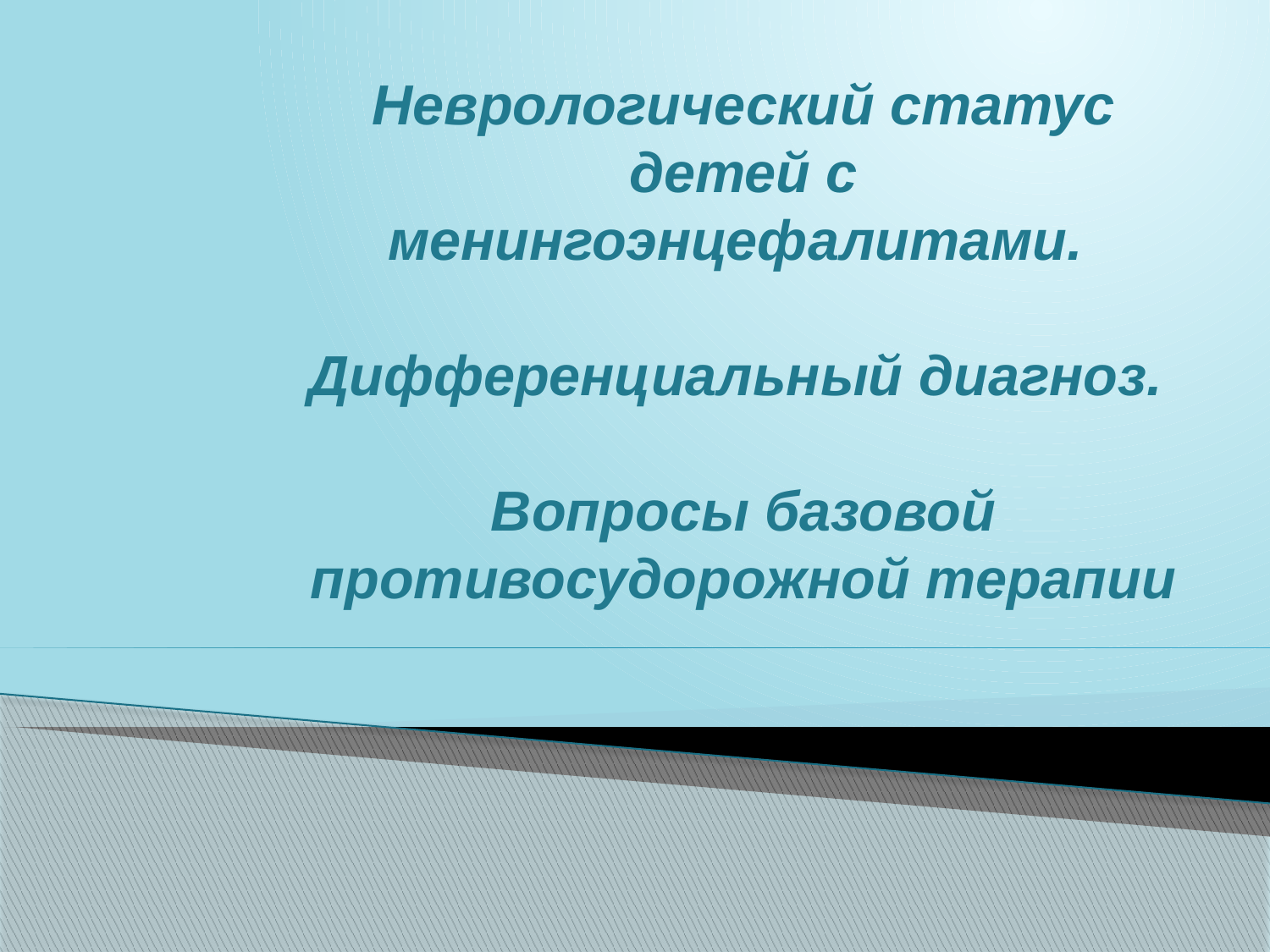

# Неврологический статус детей с менингоэнцефалитами. Дифференциальный диагноз. Вопросы базовой противосудорожной терапии